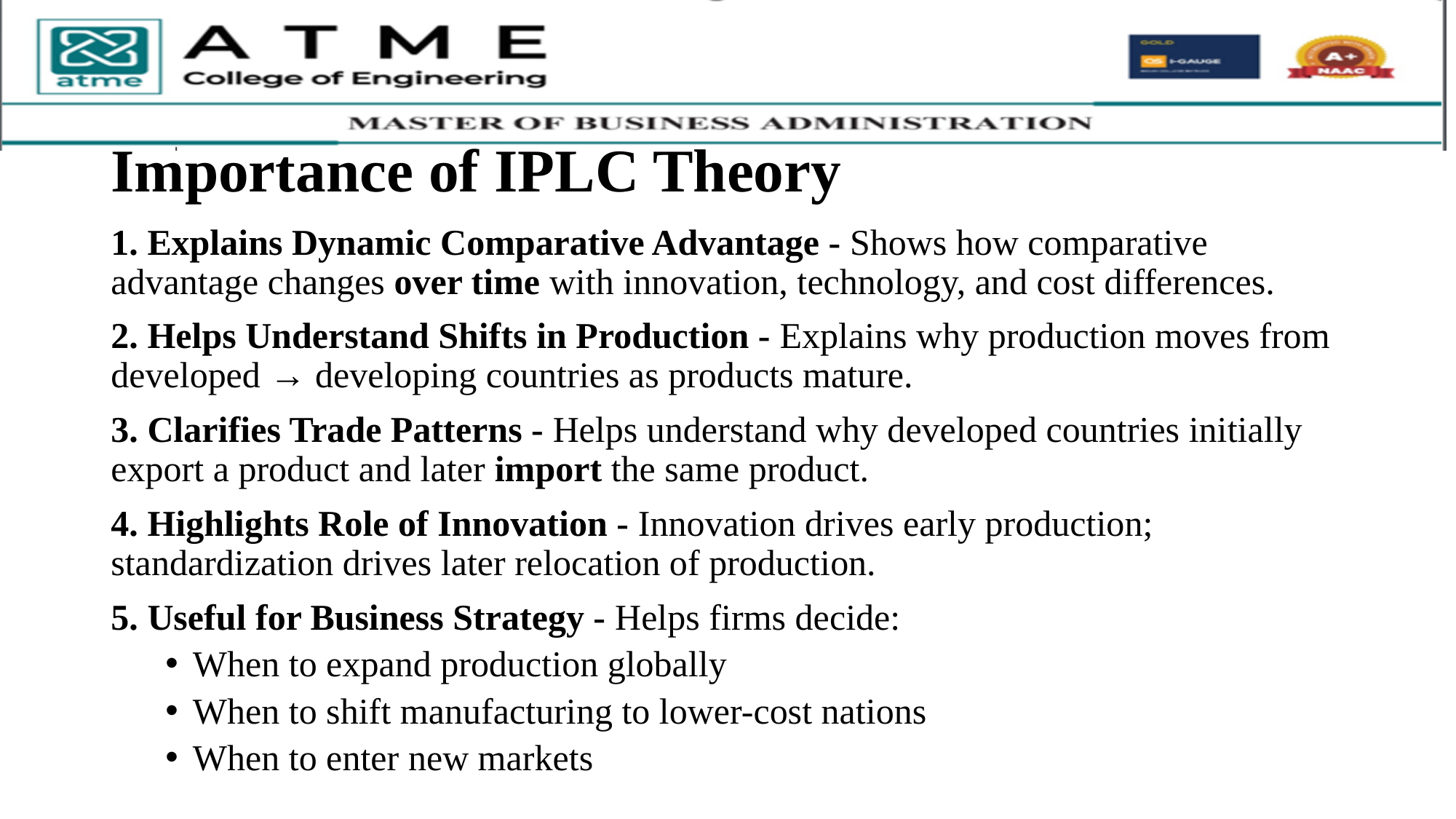

# Importance of IPLC Theory
1. Explains Dynamic Comparative Advantage - Shows how comparative advantage changes over time with innovation, technology, and cost differences.
2. Helps Understand Shifts in Production - Explains why production moves from developed → developing countries as products mature.
3. Clarifies Trade Patterns - Helps understand why developed countries initially export a product and later import the same product.
4. Highlights Role of Innovation - Innovation drives early production; standardization drives later relocation of production.
5. Useful for Business Strategy - Helps firms decide:
When to expand production globally
When to shift manufacturing to lower-cost nations
When to enter new markets